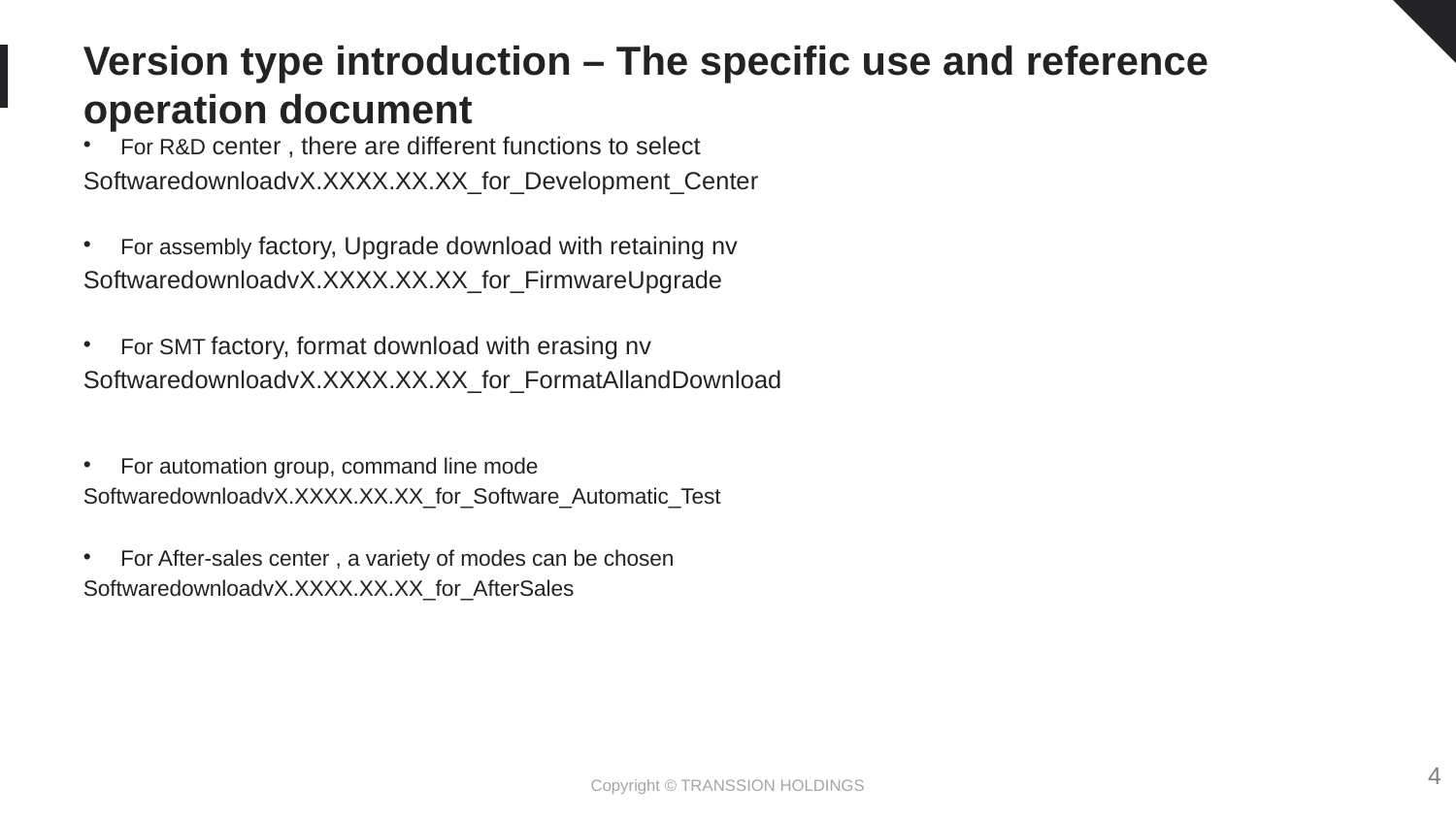

# Version type introduction – The specific use and reference operation document
For R&D center , there are different functions to select
SoftwaredownloadvX.XXXX.XX.XX_for_Development_Center

For assembly factory, Upgrade download with retaining nv
SoftwaredownloadvX.XXXX.XX.XX_for_FirmwareUpgrade

For SMT factory, format download with erasing nv
SoftwaredownloadvX.XXXX.XX.XX_for_FormatAllandDownload

For automation group, command line mode
SoftwaredownloadvX.XXXX.XX.XX_for_Software_Automatic_Test

For After-sales center , a variety of modes can be chosen
SoftwaredownloadvX.XXXX.XX.XX_for_AfterSales

4